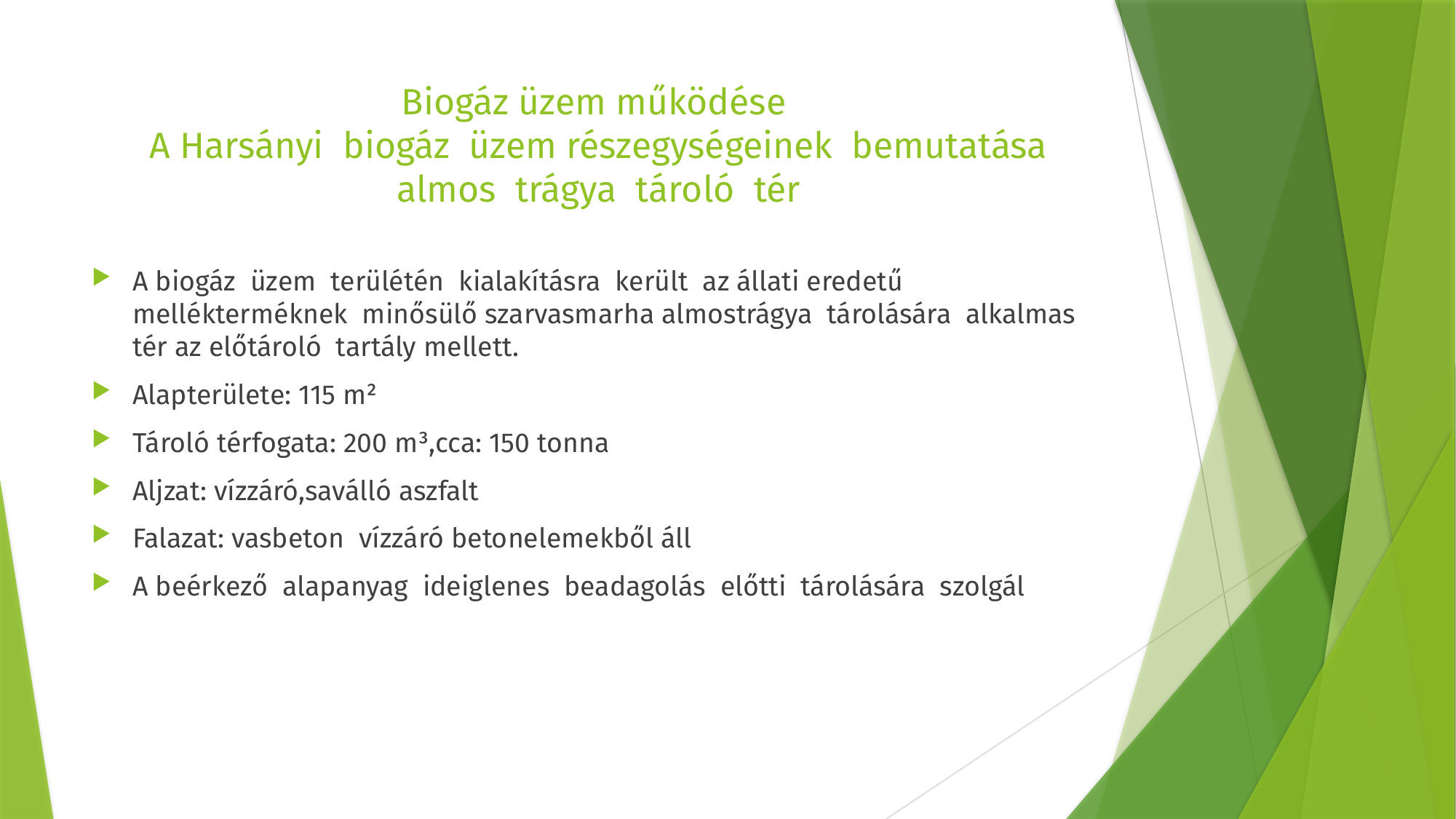

# Biogáz üzem működése A Harsányi  biogáz  üzem részegységeinek  bemutatása almos  trágya  tároló  tér
A biogáz  üzem  terülétén  kialakításra  került  az állati eredetű  mellékterméknek  minősülő szarvasmarha almostrágya  tárolására  alkalmas  tér az előtároló  tartály mellett.
Alapterülete: 115 m²
Tároló térfogata: 200 m³,cca: 150 tonna
Aljzat: vízzáró,saválló aszfalt
Falazat: vasbeton  vízzáró betonelemekből áll
A beérkező  alapanyag  ideiglenes  beadagolás  előtti  tárolására  szolgál